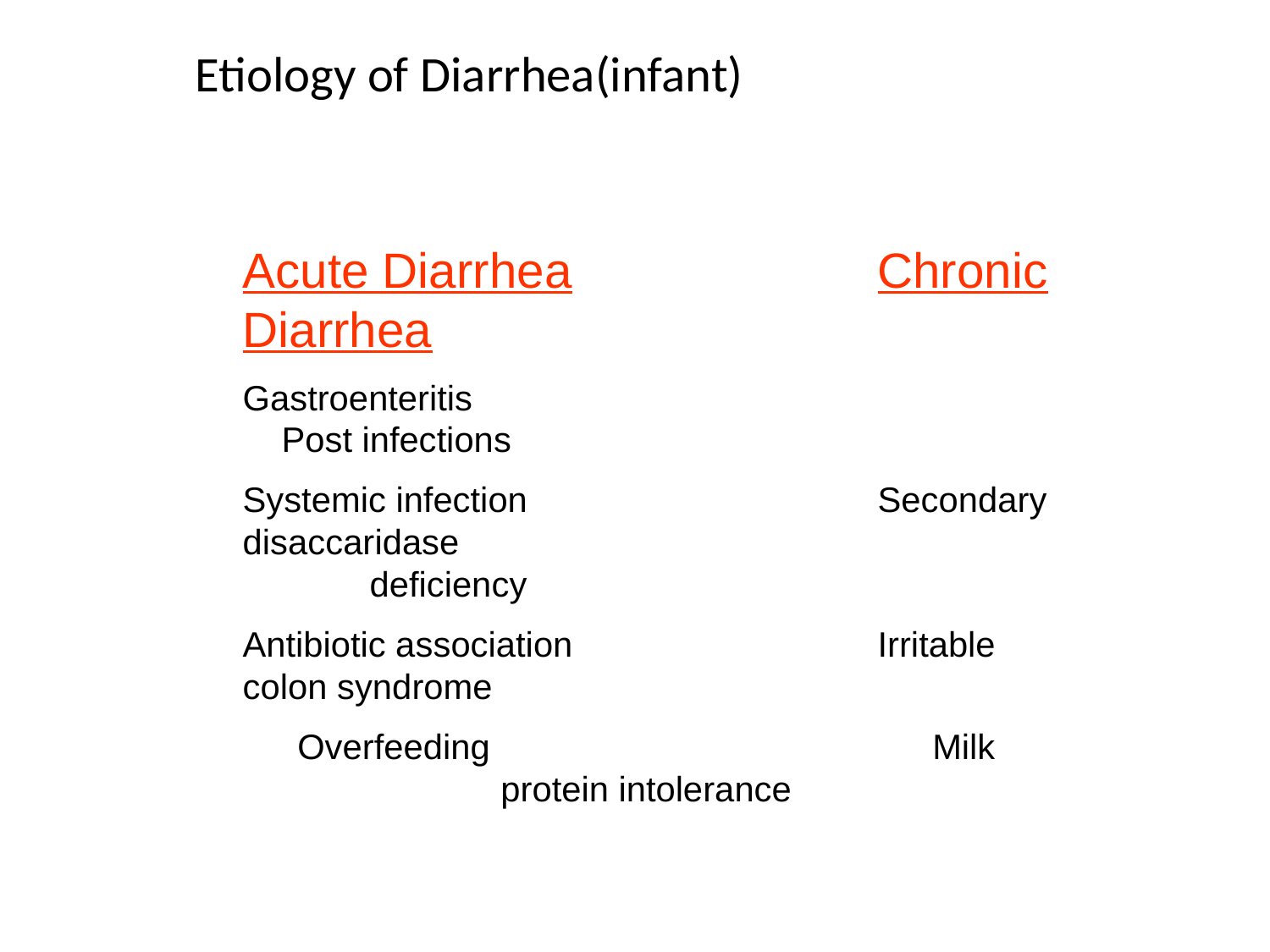

Etiology of Diarrhea(infant)
Acute Diarrhea			Chronic Diarrhea
Gastroenteritis                 			         Post infections
Systemic infection			Secondary disaccaridase 						deficiency
Antibiotic association			Irritable colon syndrome
Overfeeding				Milk protein intolerance